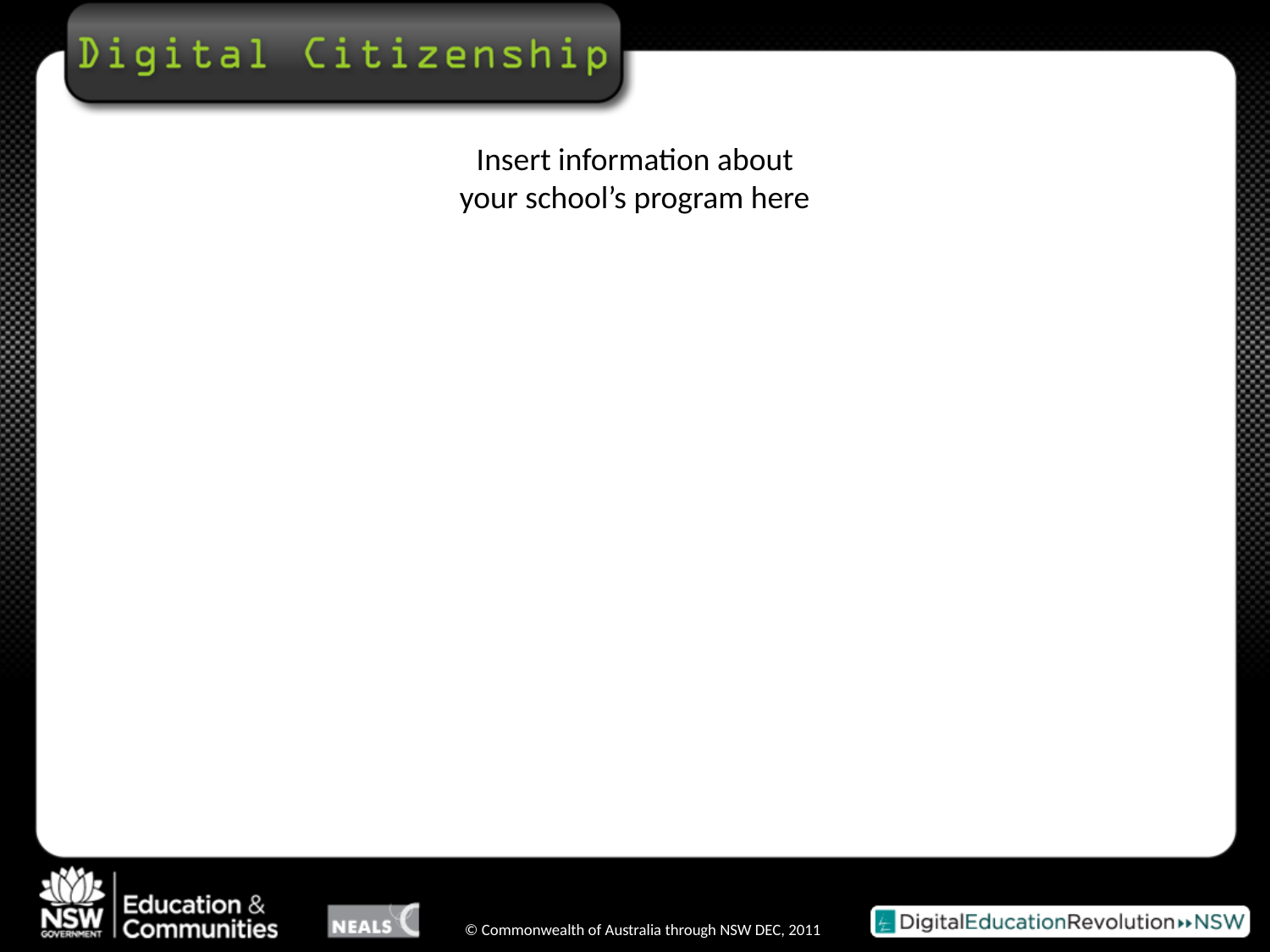

# Insert information about your school’s program here